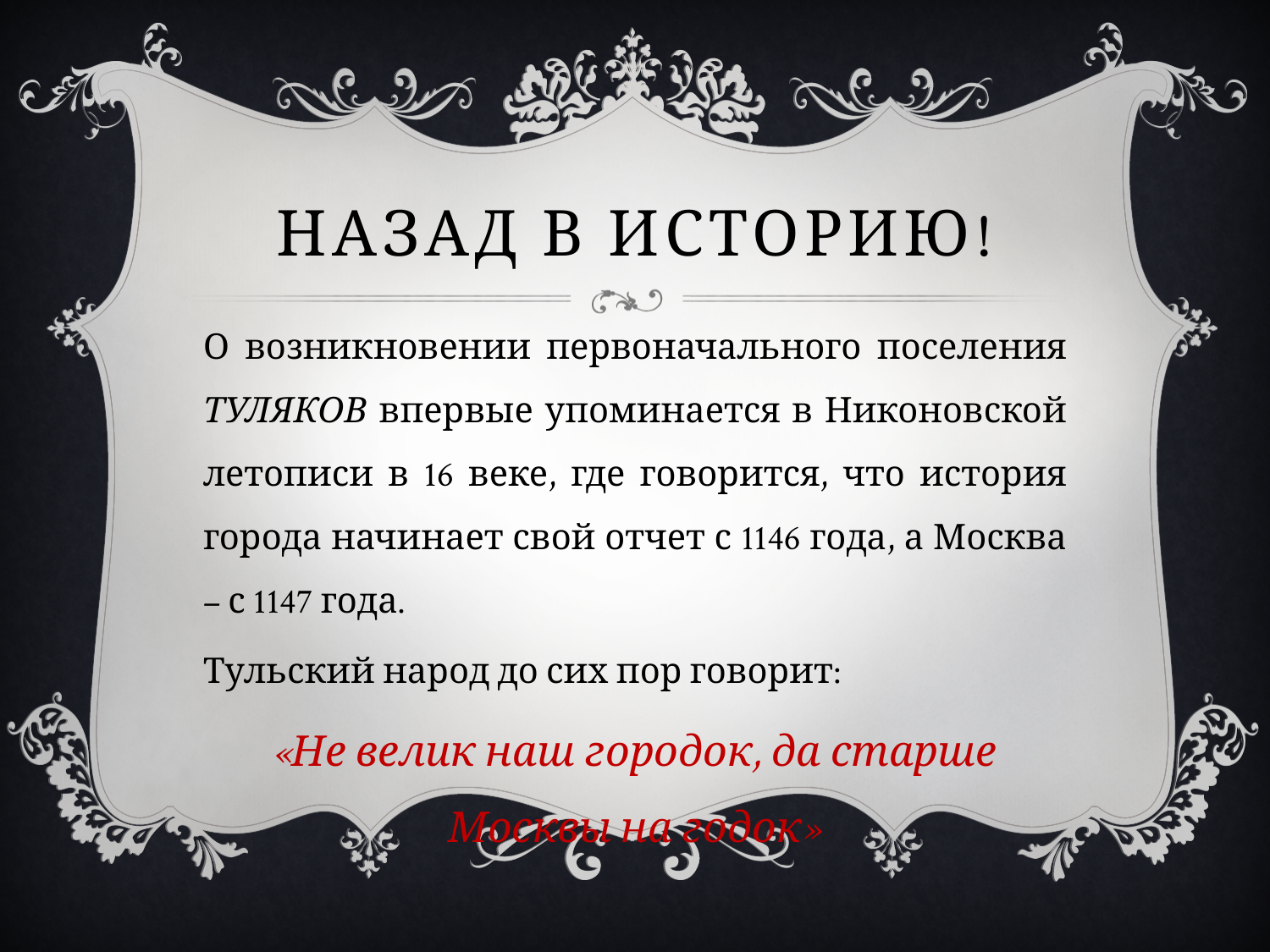

# Назад в историю!
О возникновении первоначального поселения ТУЛЯКОВ впервые упоминается в Никоновской летописи в 16 веке, где говорится, что история города начинает свой отчет с 1146 года, а Москва – с 1147 года.
Тульский народ до сих пор говорит:
«Не велик наш городок, да старше Москвы на годок»